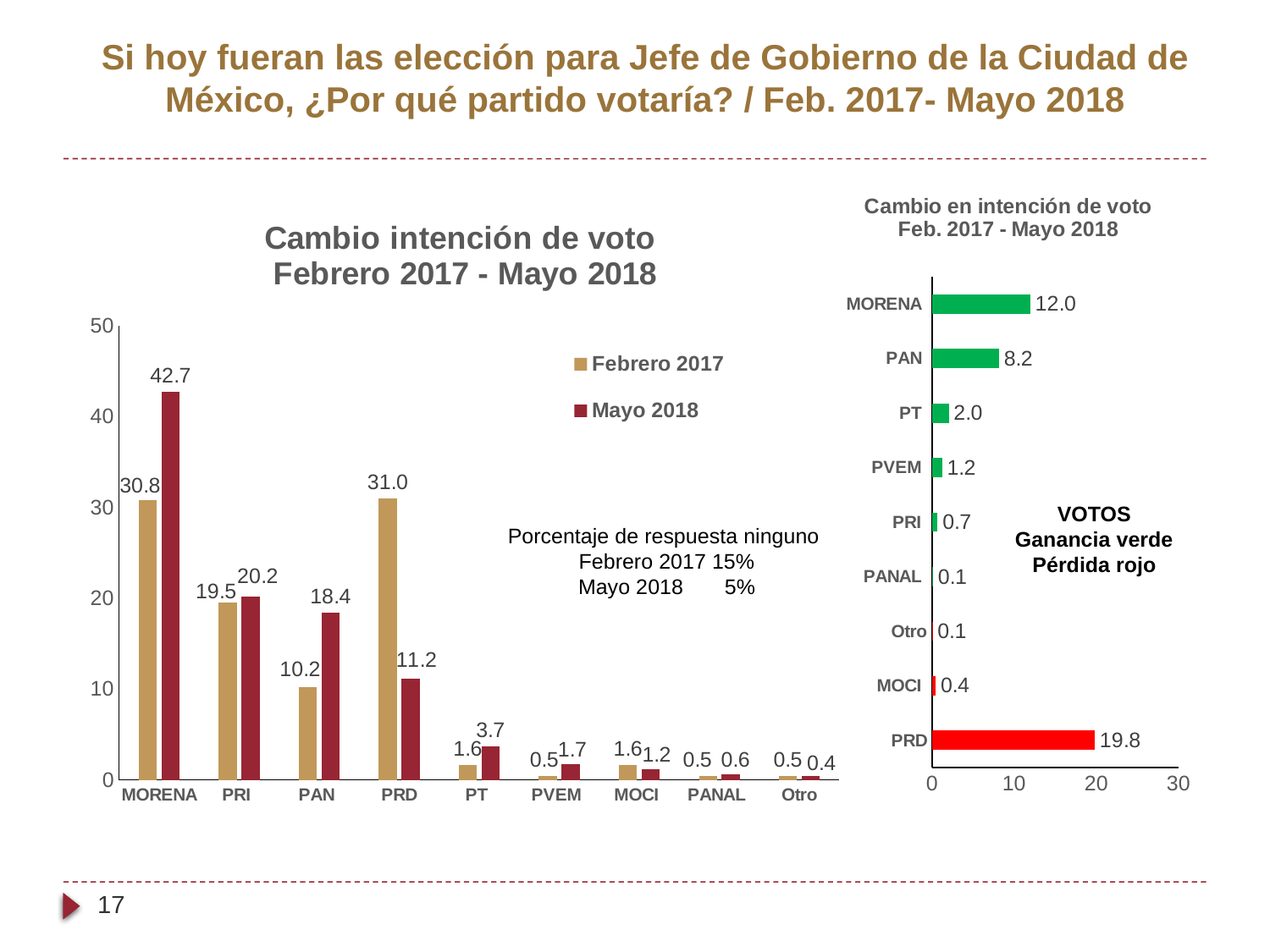

# Si hoy fueran las elección para Jefe de Gobierno de la Ciudad de México, ¿Por qué partido votaría? / Feb. 2017- Mayo 2018

### Chart: Cambio en intención de voto Feb. 2017 - Mayo 2018

| Category | Cammbio en internción de voto Feb. 2017 - Mayo 2018 |
|---|---|
| PRD | 19.8082227140722 |
| MOCI  | 0.445582404357927 |
| Otro | 0.0702802276728469 |
| PANAL  | 0.1293214738773747 |
| PRI  | 0.6761997060737883 |
| PVEM  | 1.227130487563644 |
| PT  | 2.0494384574817213 |
| PAN  | 8.152084171925466 |
| MORENA  | 11.963584529199 |

### Chart: Cambio intención de voto
Febrero 2017 - Mayo 2018

| Category | Febrero 2017 | Mayo 2018 |
|---|---|---|
| MORENA  | 30.751173708920188 | 42.71475823811919 |
| PRI  | 19.483568075117372 | 20.15976778119116 |
| PAN  | 10.2112676056338 | 18.363351777559267 |
| PRD | 30.985915492957744 | 11.177692778885504 |
| PT  | 1.6431924882629108 | 3.692630945744632 |
| PVEM  | 0.4694835680751174 | 1.6966140556387614 |
| MOCI  | 1.6431924882629108 | 1.1976100839049841 |
| PANAL  | 0.4694835680751174 | 0.5988050419524921 |
| Otro | 0.4694835680751174 | 0.3992033404022705 |
VOTOS
Ganancia verde
Pérdida rojo
Porcentaje de respuesta ninguno
Febrero 2017 15%
Mayo 2018       5%
17